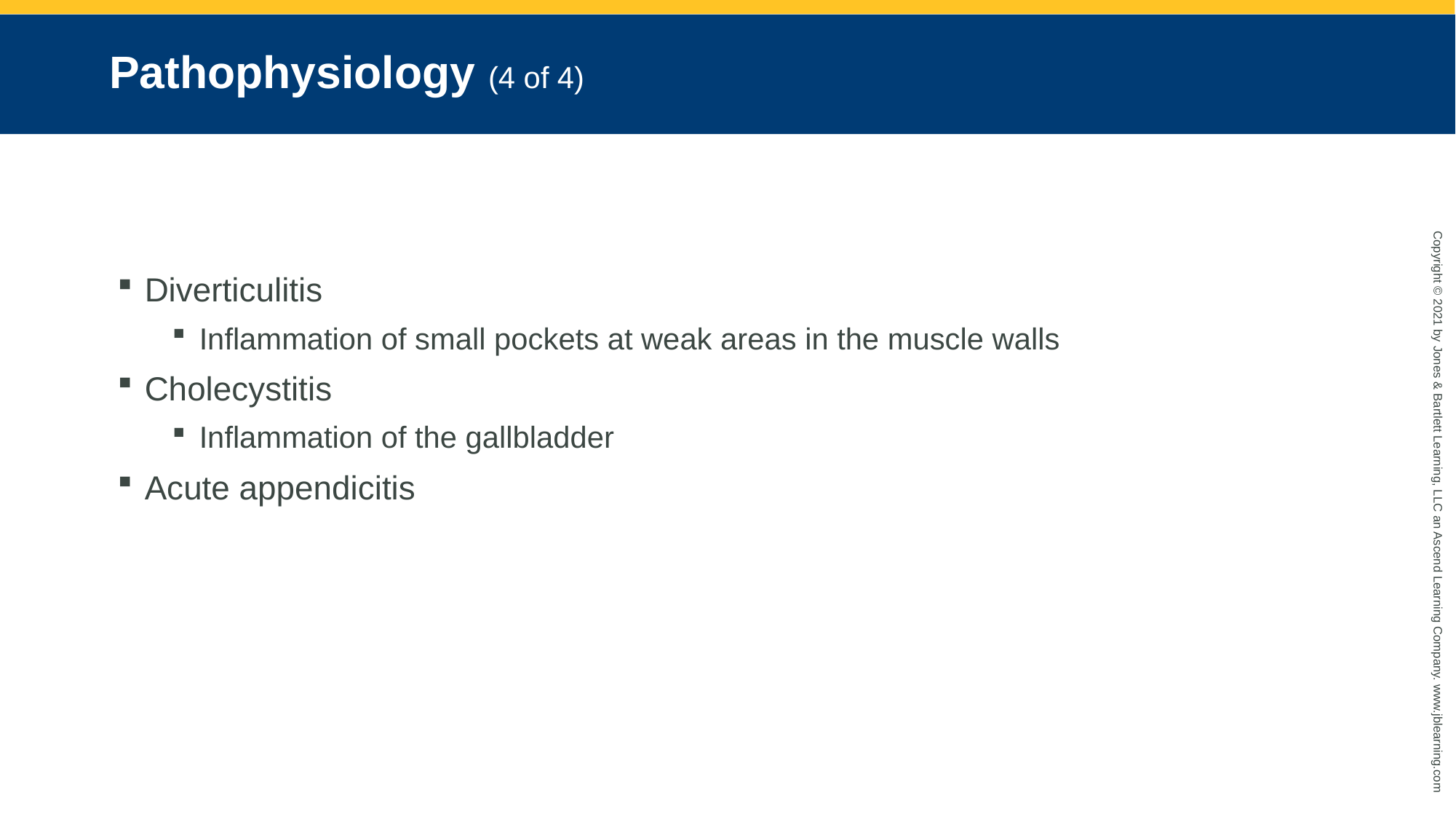

# Pathophysiology (4 of 4)
Diverticulitis
Inflammation of small pockets at weak areas in the muscle walls
Cholecystitis
Inflammation of the gallbladder
Acute appendicitis